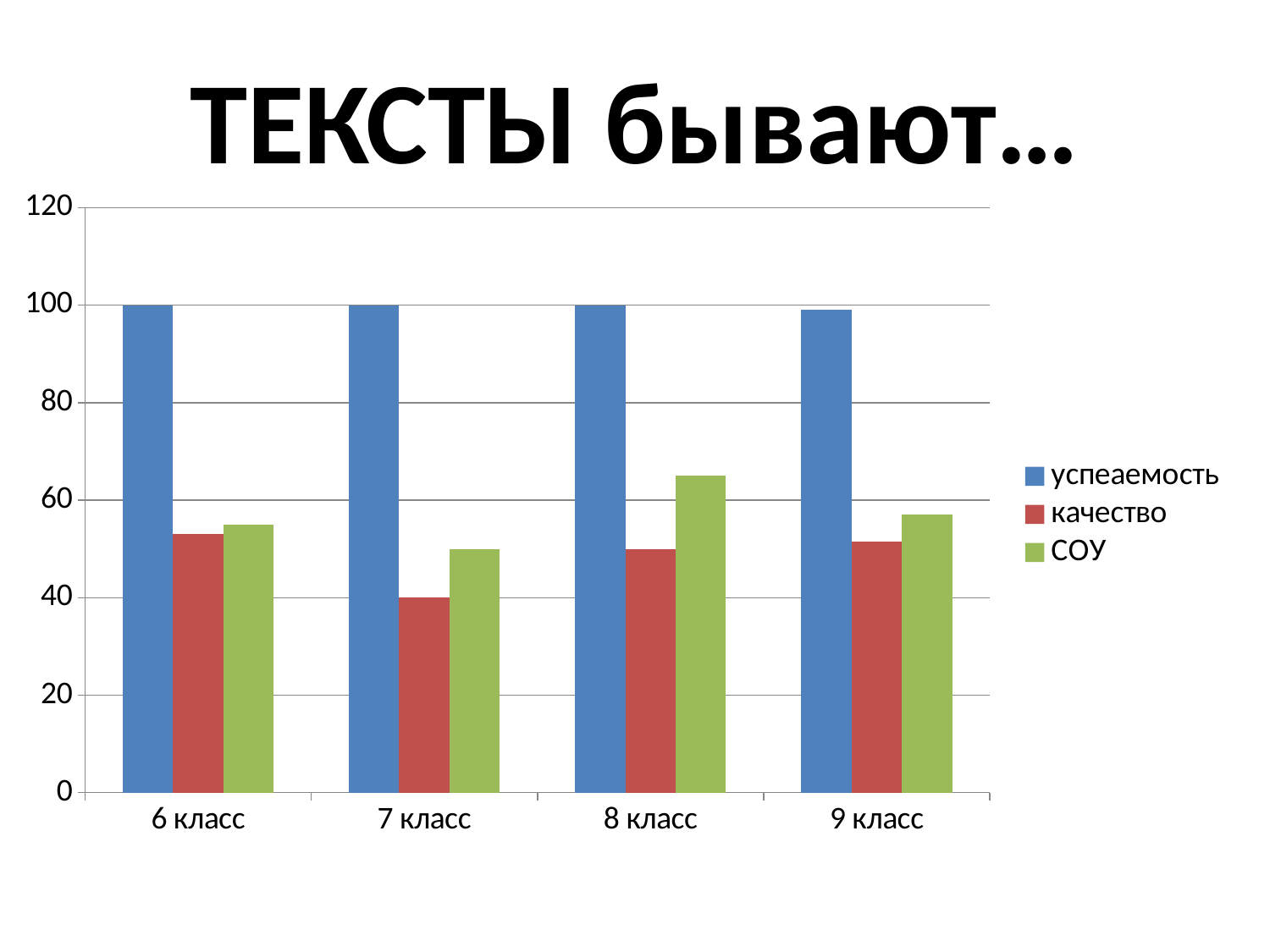

# ТЕКСТЫ бывают…

### Chart

| Category | успеаемость | качество | СОУ |
|---|---|---|---|
| 6 класс | 100.0 | 53.0 | 55.0 |
| 7 класс | 100.0 | 40.0 | 50.0 |
| 8 класс | 100.0 | 50.0 | 65.0 |
| 9 класс | 99.0 | 51.5 | 57.0 |